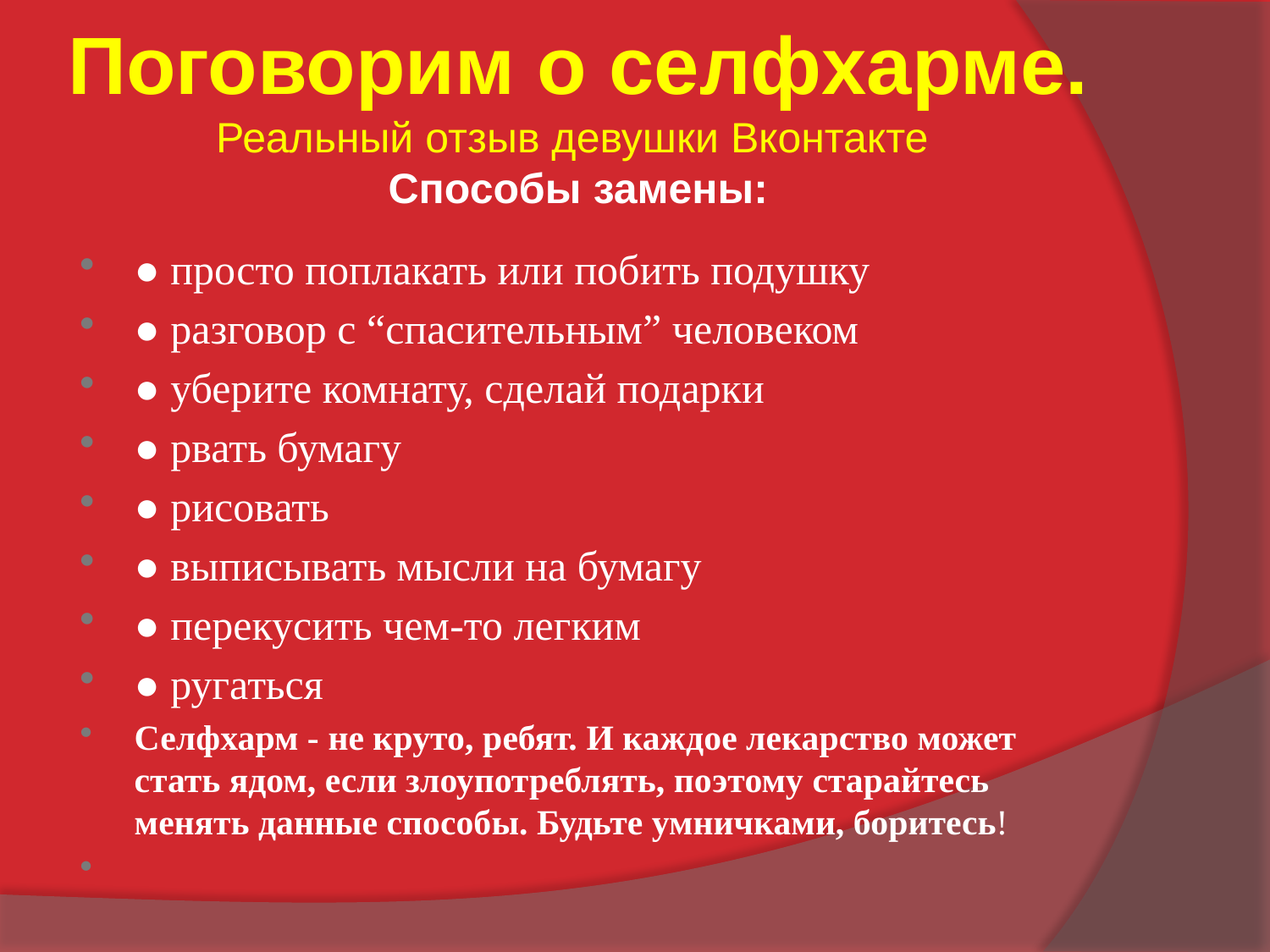

# Поговорим о селфхарме. Реальный отзыв девушки Вконтакте Способы замены:
● просто поплакать или побить подушку
● разговор с “спасительным” человеком
● уберите комнату, сделай подарки
● рвать бумагу
● рисовать
● выписывать мысли на бумагу
● перекусить чем-то легким
● ругаться
Селфхарм - не круто, ребят. И каждое лекарство может стать ядом, если злоупотреблять, поэтому старайтесь менять данные способы. Будьте умничками, боритесь!